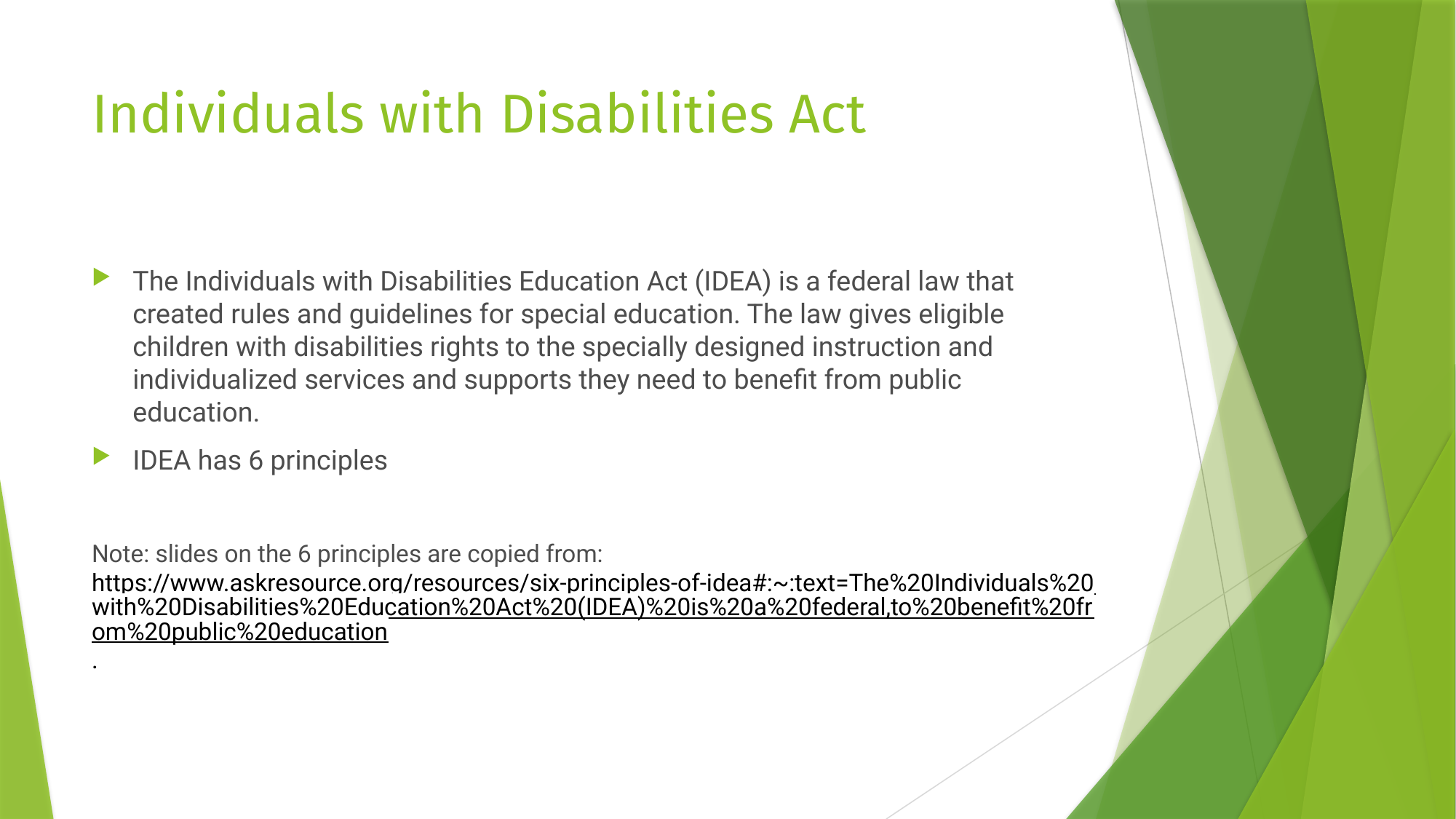

# Individuals with Disabilities Act
The Individuals with Disabilities Education Act (IDEA) is a federal law that created rules and guidelines for special education. The law gives eligible children with disabilities rights to the specially designed instruction and individualized services and supports they need to benefit from public education.
IDEA has 6 principles

Note: slides on the 6 principles are copied from: https://www.askresource.org/resources/six-principles-of-idea#:~:text=The%20Individuals%20with%20Disabilities%20Education%20Act%20(IDEA)%20is%20a%20federal,to%20benefit%20from%20public%20education.